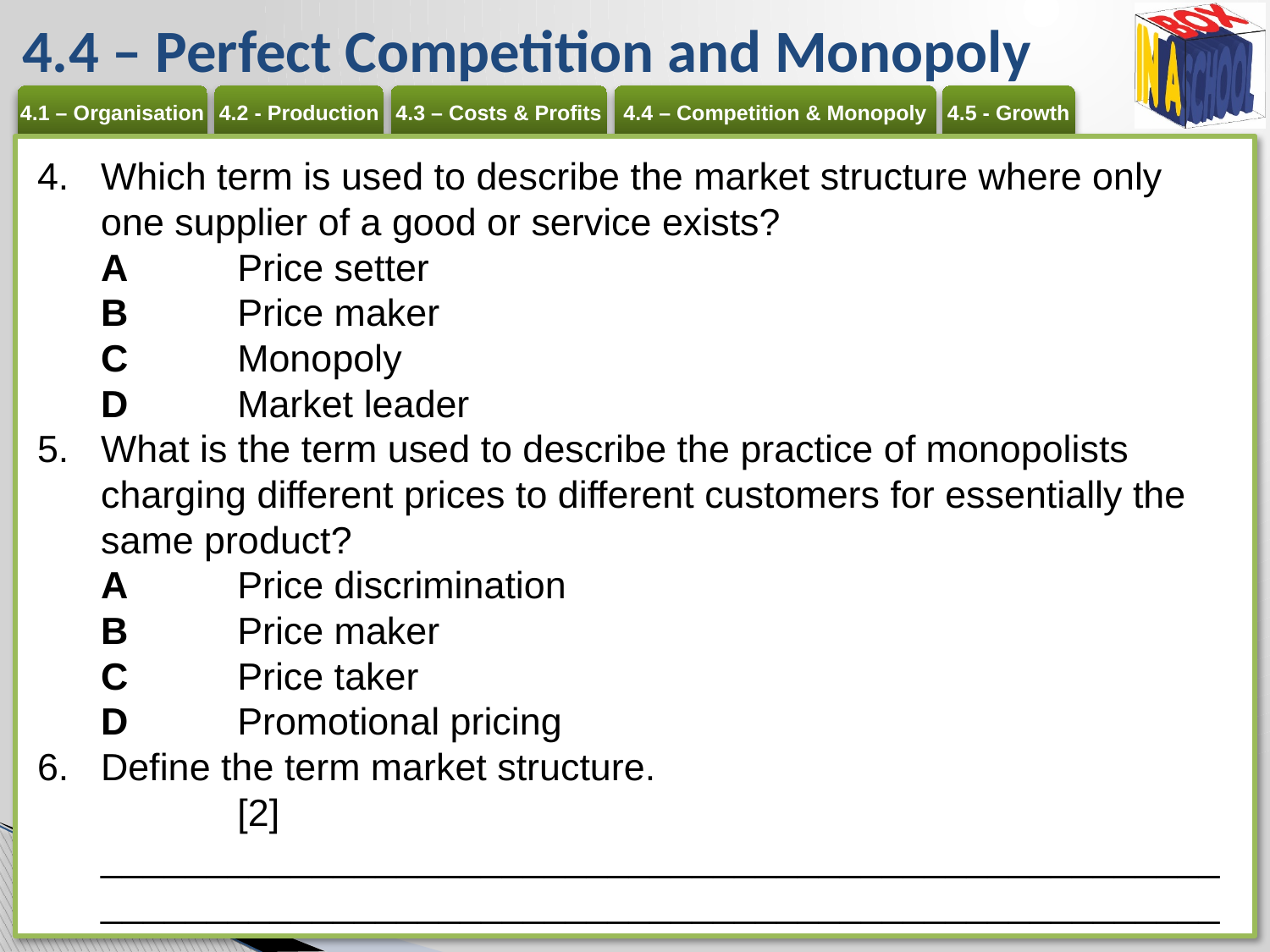

# 4.4 – Perfect Competition and Monopoly
Which term is used to describe the market structure where only one supplier of a good or service exists?
A 	Price setter
B 	Price maker
C 	Monopoly
D 	Market leader
What is the term used to describe the practice of monopolists charging different prices to different customers for essentially the same product?
A 	Price discrimination
B 	Price maker
C 	Price taker
D 	Promotional pricing
Define the term market structure. 	[2]
_______________________________________________________________________________________________________________________________________________________________